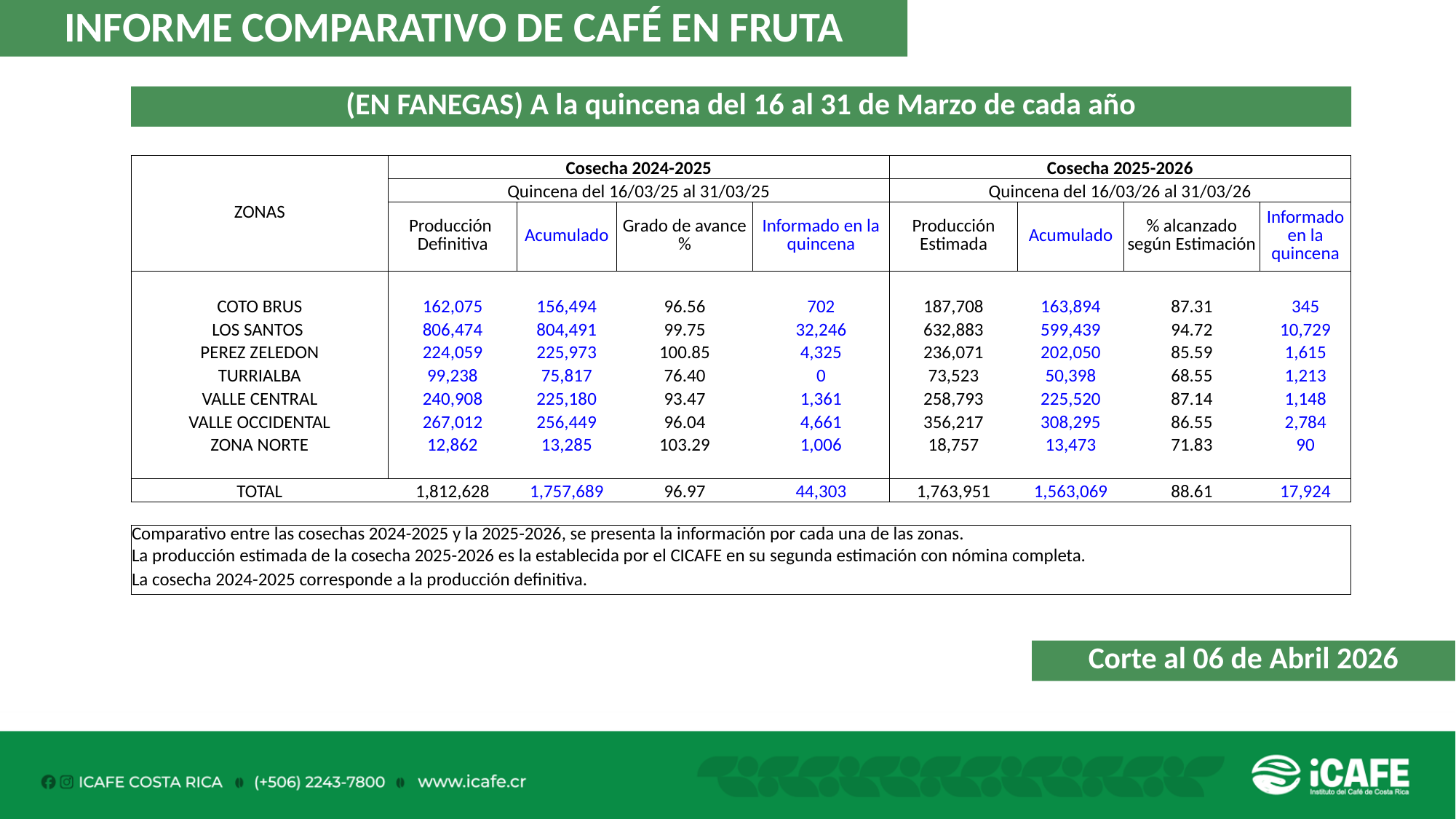

INFORME COMPARATIVO DE CAFÉ EN FRUTA

(EN FANEGAS) A la quincena del 16 al 31 de Marzo de cada año

| ZONAS | Cosecha 2024-2025 |  |  |  | Cosecha 2025-2026 |  |  |  |
| --- | --- | --- | --- | --- | --- | --- | --- | --- |
|  | Quincena del 16/03/25 al 31/03/25 |  |  |  | Quincena del 16/03/26 al 31/03/26 |  |  |  |
|  | Producción Definitiva | Acumulado | Grado de avance % | Informado en la quincena | Producción Estimada | Acumulado | % alcanzado según Estimación | Informado en la quincena |
|  |  |  |  |  |  |  |  |  |
| COTO BRUS | 162,075 | 156,494 | 96.56 | 702 | 187,708 | 163,894 | 87.31 | 345 |
| LOS SANTOS | 806,474 | 804,491 | 99.75 | 32,246 | 632,883 | 599,439 | 94.72 | 10,729 |
| PEREZ ZELEDON | 224,059 | 225,973 | 100.85 | 4,325 | 236,071 | 202,050 | 85.59 | 1,615 |
| TURRIALBA | 99,238 | 75,817 | 76.40 | 0 | 73,523 | 50,398 | 68.55 | 1,213 |
| VALLE CENTRAL | 240,908 | 225,180 | 93.47 | 1,361 | 258,793 | 225,520 | 87.14 | 1,148 |
| VALLE OCCIDENTAL | 267,012 | 256,449 | 96.04 | 4,661 | 356,217 | 308,295 | 86.55 | 2,784 |
| ZONA NORTE | 12,862 | 13,285 | 103.29 | 1,006 | 18,757 | 13,473 | 71.83 | 90 |
|  |  |  |  |  |  |  |  |  |
| TOTAL | 1,812,628 | 1,757,689 | 96.97 | 44,303 | 1,763,951 | 1,563,069 | 88.61 | 17,924 |
|  |  |  |  |  |  |  |  |  |
| Comparativo entre las cosechas 2024-2025 y la 2025-2026, se presenta la información por cada una de las zonas. |  |  |  |  |  |  |  |  |
| La producción estimada de la cosecha 2025-2026 es la establecida por el CICAFE en su segunda estimación con nómina completa. |  |  |  |  |  |  |  |  |
| La cosecha 2024-2025 corresponde a la producción definitiva. |  |  |  |  |  |  |  |  |

Corte al 06 de Abril 2026